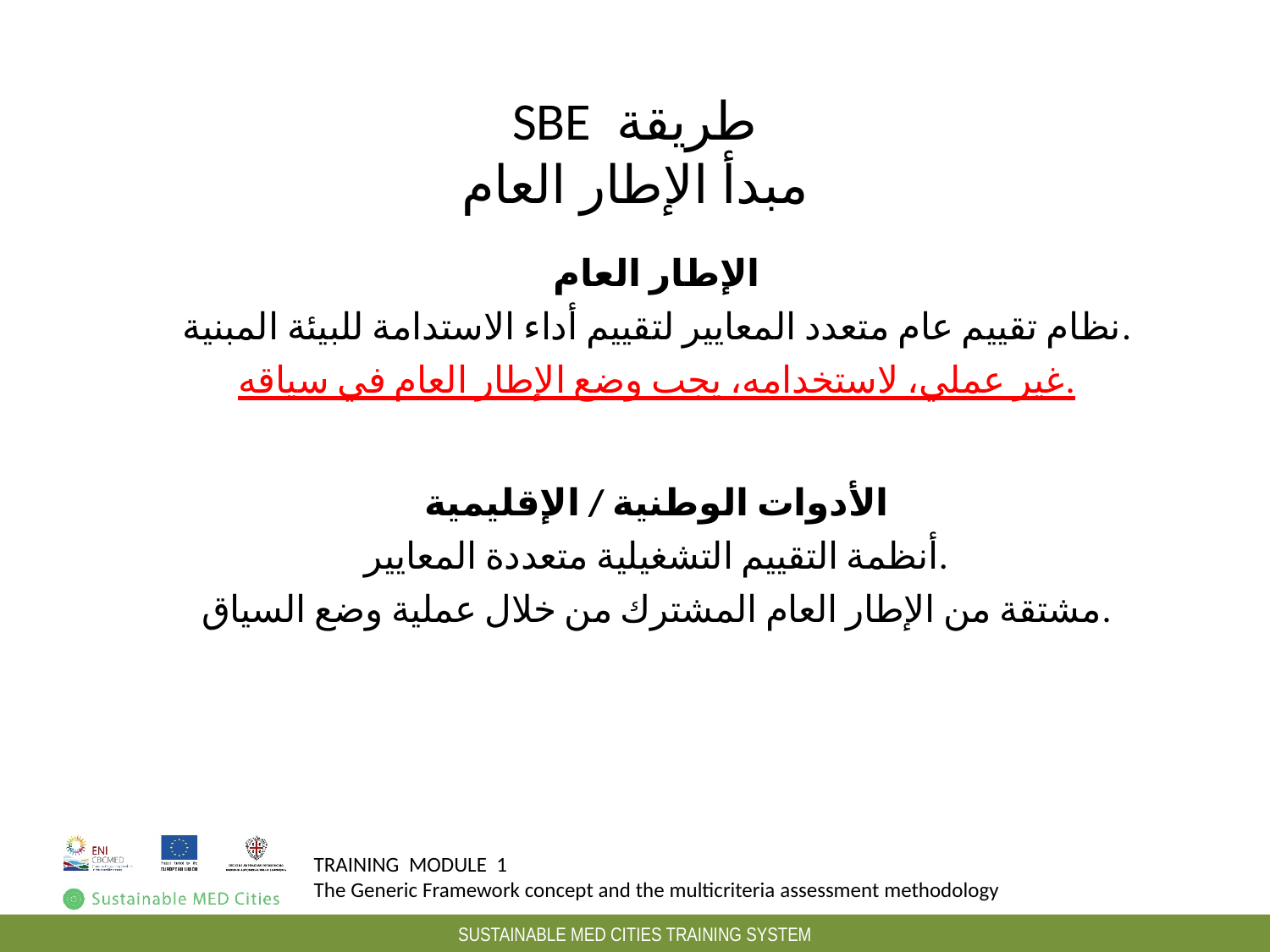

SBE طريقة
مبدأ الإطار العام
الإطار العام
نظام تقييم عام متعدد المعايير لتقييم أداء الاستدامة للبيئة المبنية.
غير عملي، لاستخدامه، يجب وضع الإطار العام في سياقه.

الأدوات الوطنية / الإقليمية
أنظمة التقييم التشغيلية متعددة المعايير.
مشتقة من الإطار العام المشترك من خلال عملية وضع السياق.